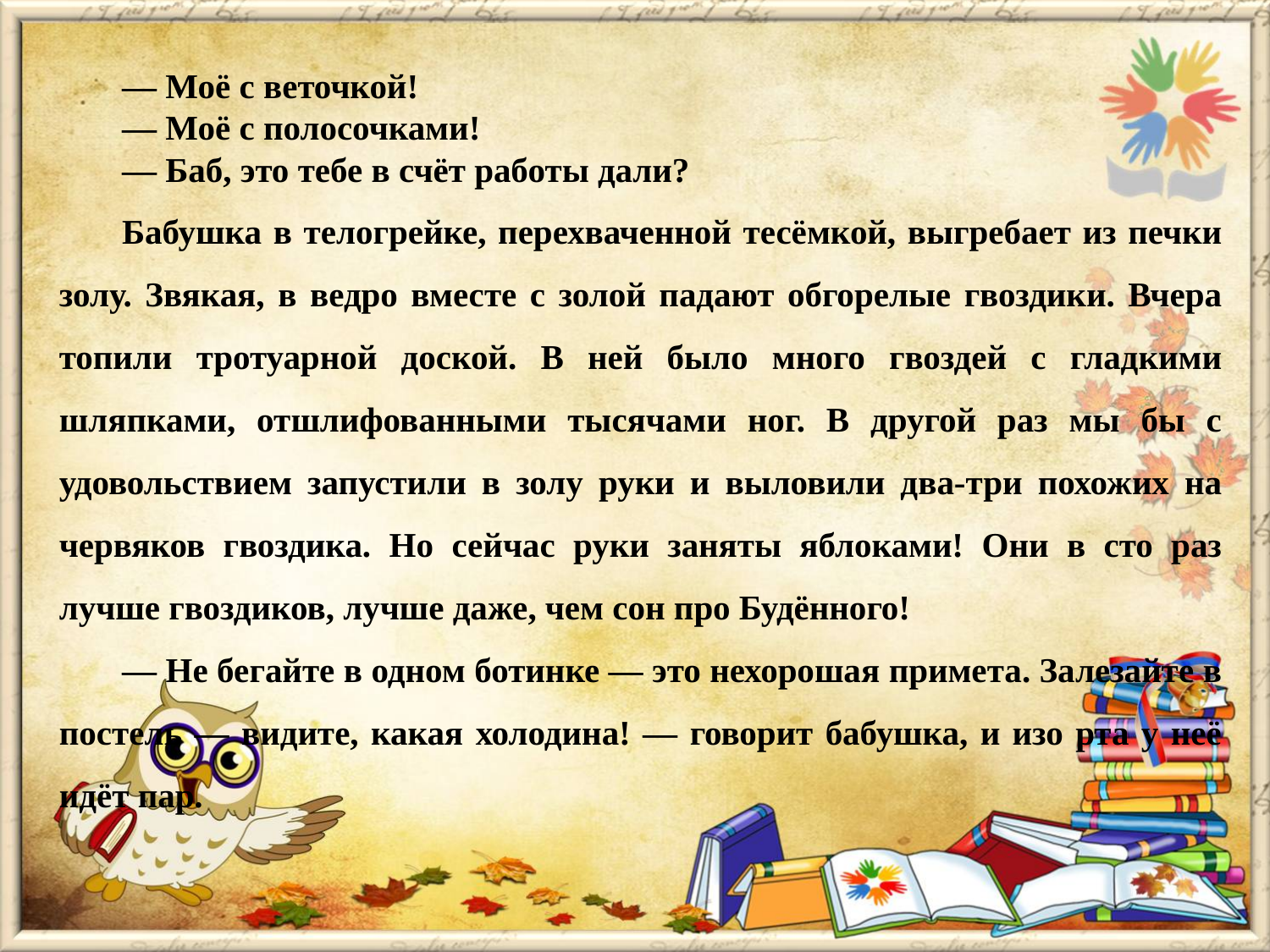

— Моё с веточкой!
— Моё с полосочками!
— Баб, это тебе в счёт работы дали?
Бабушка в телогрейке, перехваченной тесёмкой, выгребает из печки золу. Звякая, в ведро вместе с золой падают обгорелые гвоздики. Вчера топили тротуарной доской. В ней было много гвоздей с гладкими шляпками, отшлифованными тысячами ног. В другой раз мы бы с удовольствием запустили в золу руки и выловили два-три похожих на червяков гвоздика. Но сейчас руки заняты яблоками! Они в сто раз лучше гвоздиков, лучше даже, чем сон про Будённого!
— Не бегайте в одном ботинке — это нехорошая примета. Залезайте в постель — видите, какая холодина! — говорит бабушка, и изо рта у неё идёт пар.